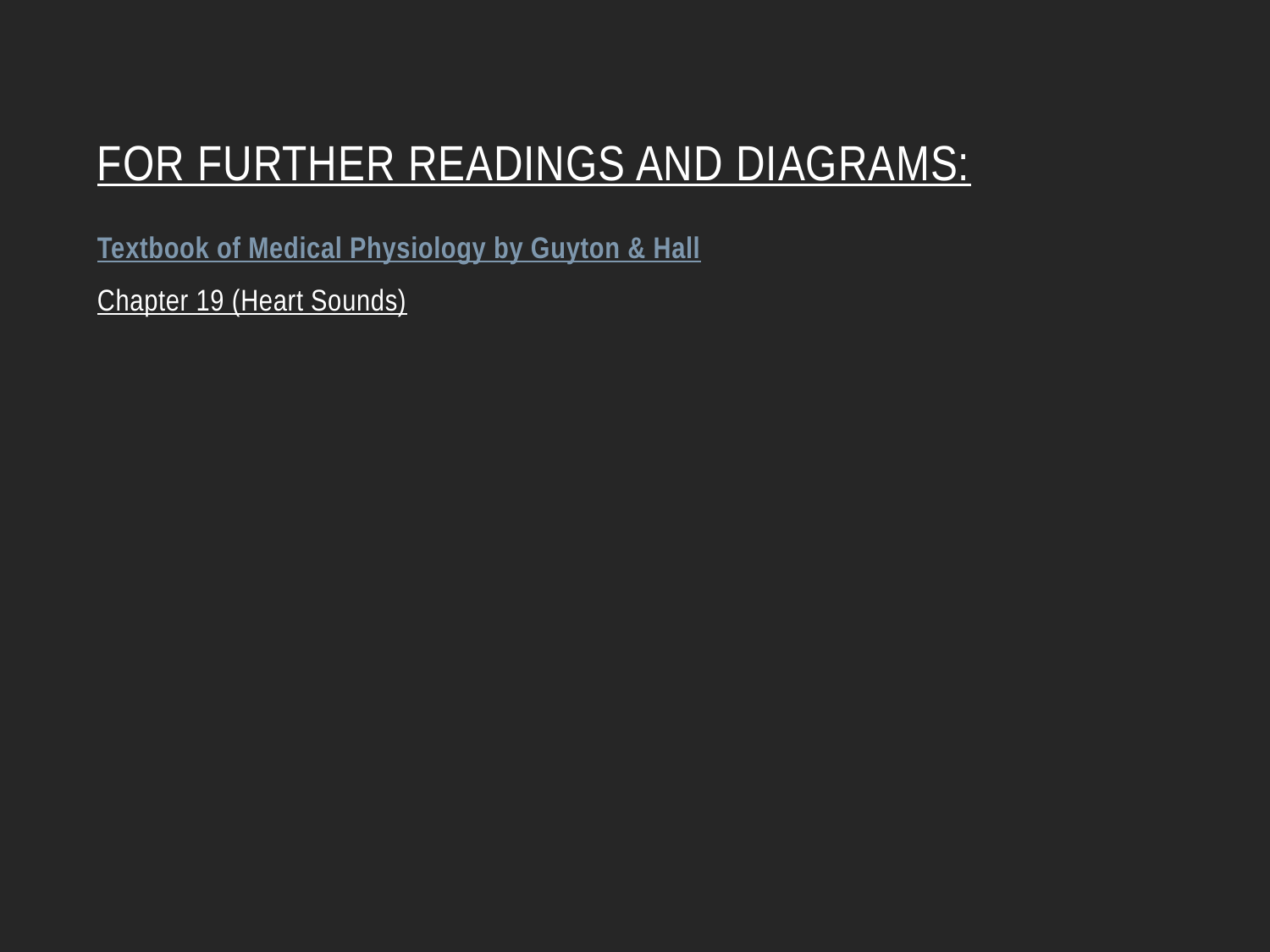

# For further readings and diagrams:
Textbook of Medical Physiology by Guyton & Hall
Chapter 19 (Heart Sounds)